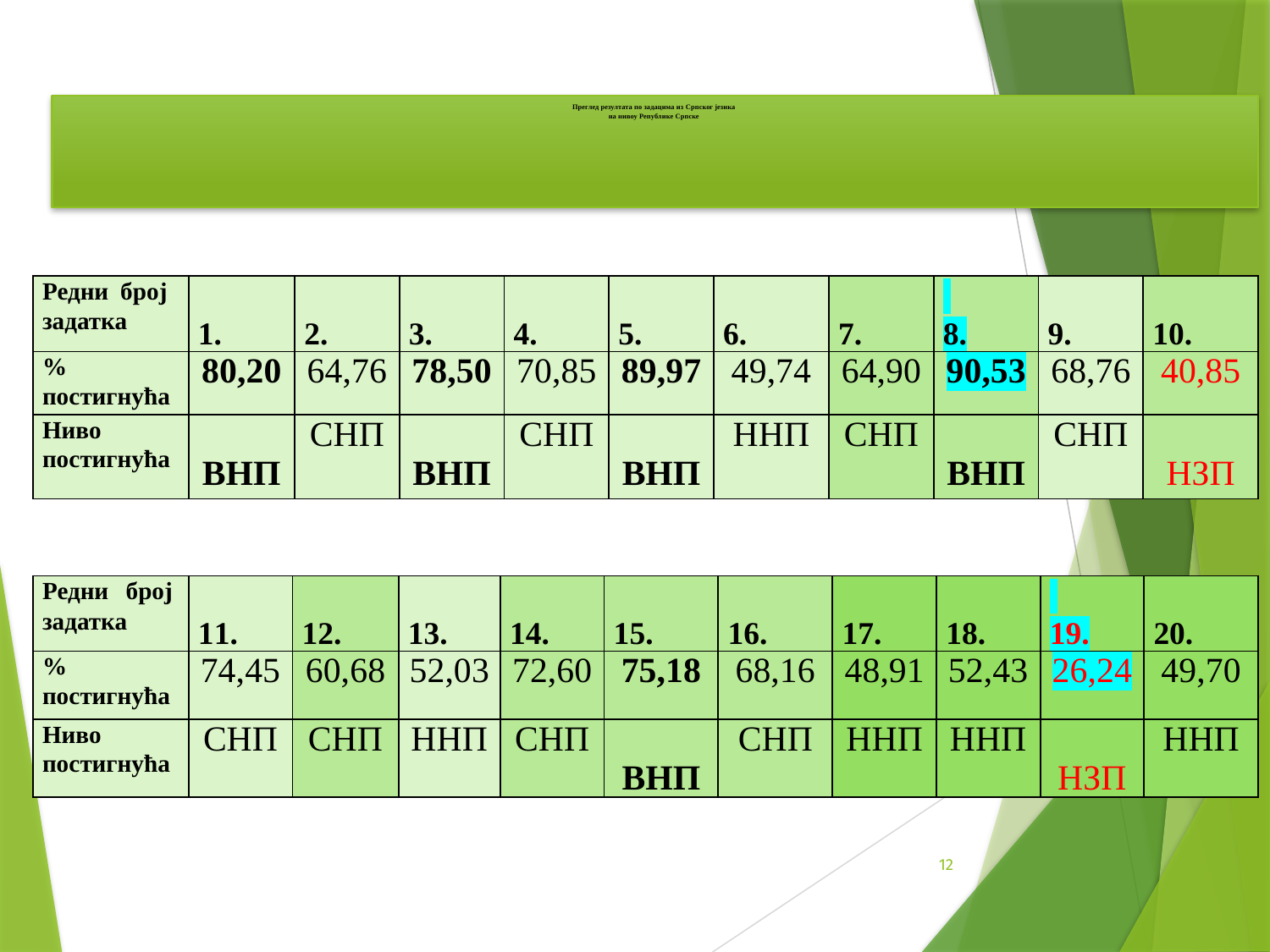

# Преглед резултата по задацима из Српског језика на нивоу Републике Српске
| Редни број задатка | 1. | 2. | 3. | 4. | 5. | 6. | 7. | 8. | 9. | 10. |
| --- | --- | --- | --- | --- | --- | --- | --- | --- | --- | --- |
| % постигнућа | 80,20 | 64,76 | 78,50 | 70,85 | 89,97 | 49,74 | 64,90 | 90,53 | 68,76 | 40,85 |
| Ниво постигнућа | ВНП | СНП | ВНП | СНП | ВНП | ННП | СНП | ВНП | СНП | НЗП |
| Редни број задатка | 11. | 12. | 13. | 14. | 15. | 16. | 17. | 18. | 19. | 20. |
| --- | --- | --- | --- | --- | --- | --- | --- | --- | --- | --- |
| % постигнућа | 74,45 | 60,68 | 52,03 | 72,60 | 75,18 | 68,16 | 48,91 | 52,43 | 26,24 | 49,70 |
| Ниво постигнућа | СНП | СНП | ННП | СНП | ВНП | СНП | ННП | ННП | НЗП | ННП |
12